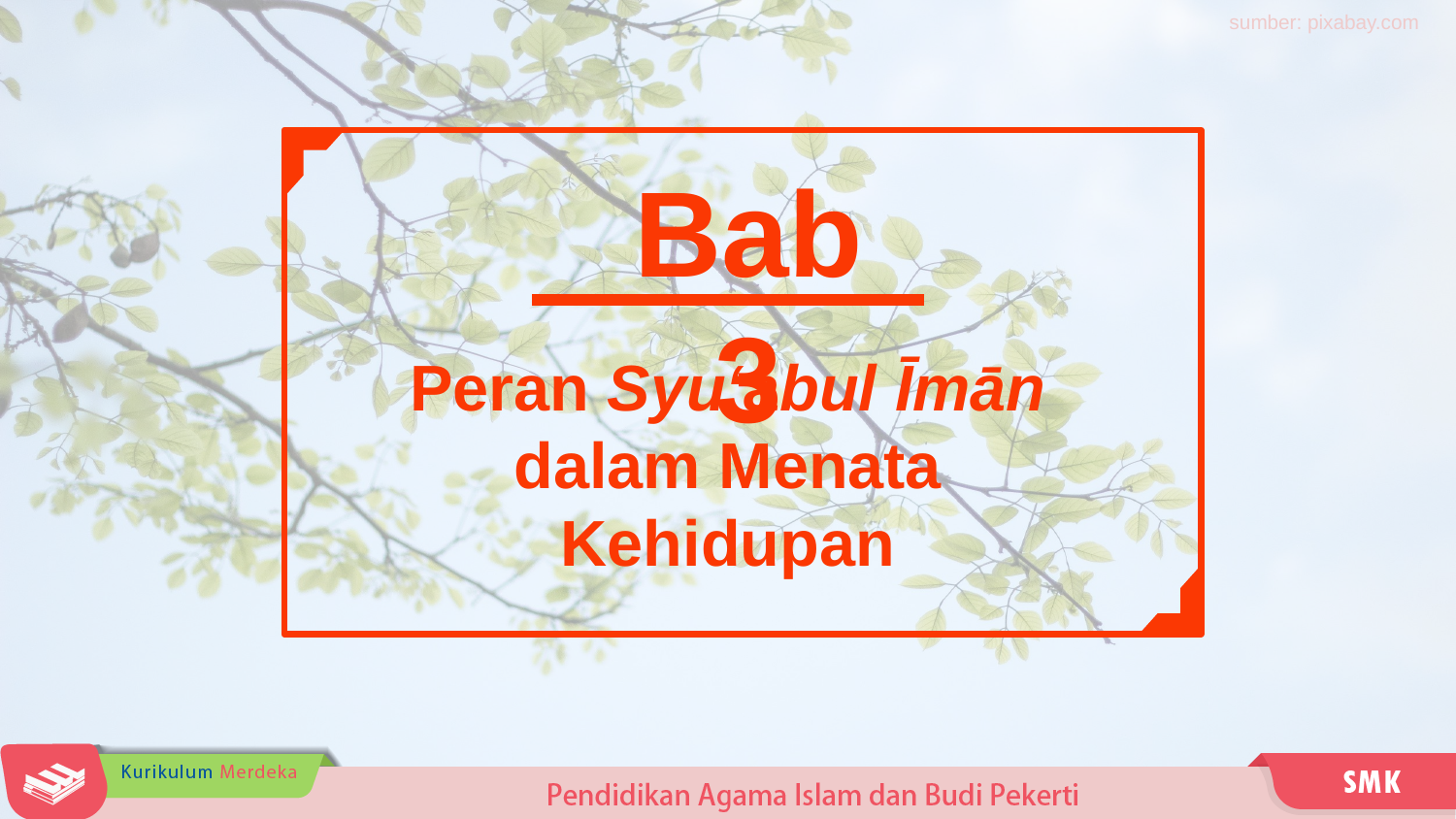

sumber: pixabay.com

Bab 3
Peran Syu‘abul Īmān dalam Menata Kehidupan